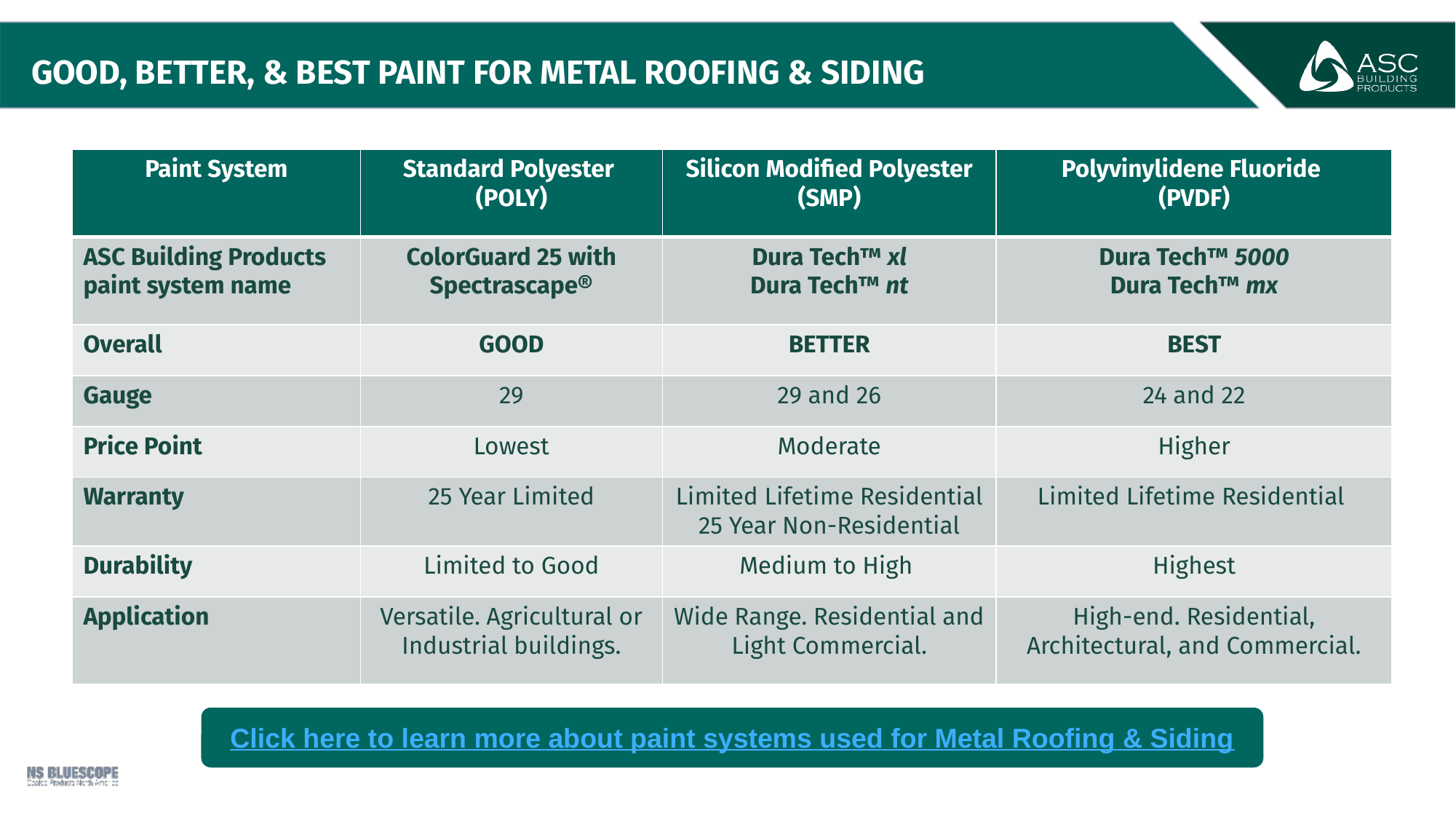

# Good, Better, & Best paint for metal roofing & siding
| Paint System | Standard Polyester (POLY) | Silicon Modified Polyester (SMP) | Polyvinylidene Fluoride (PVDF) |
| --- | --- | --- | --- |
| ASC Building Products paint system name | ColorGuard 25 with Spectrascape® | Dura Tech™ xl Dura Tech™ nt | Dura Tech™ 5000 Dura Tech™ mx |
| Overall | GOOD | BETTER | BEST |
| Gauge | 29 | 29 and 26 | 24 and 22 |
| Price Point | Lowest | Moderate | Higher |
| Warranty | 25 Year Limited | Limited Lifetime Residential 25 Year Non-Residential | Limited Lifetime Residential |
| Durability | Limited to Good | Medium to High | Highest |
| Application | Versatile. Agricultural or Industrial buildings. | Wide Range. Residential and Light Commercial. | High-end. Residential, Architectural, and Commercial. |

Click here to learn more about paint systems used for Metal Roofing & Siding